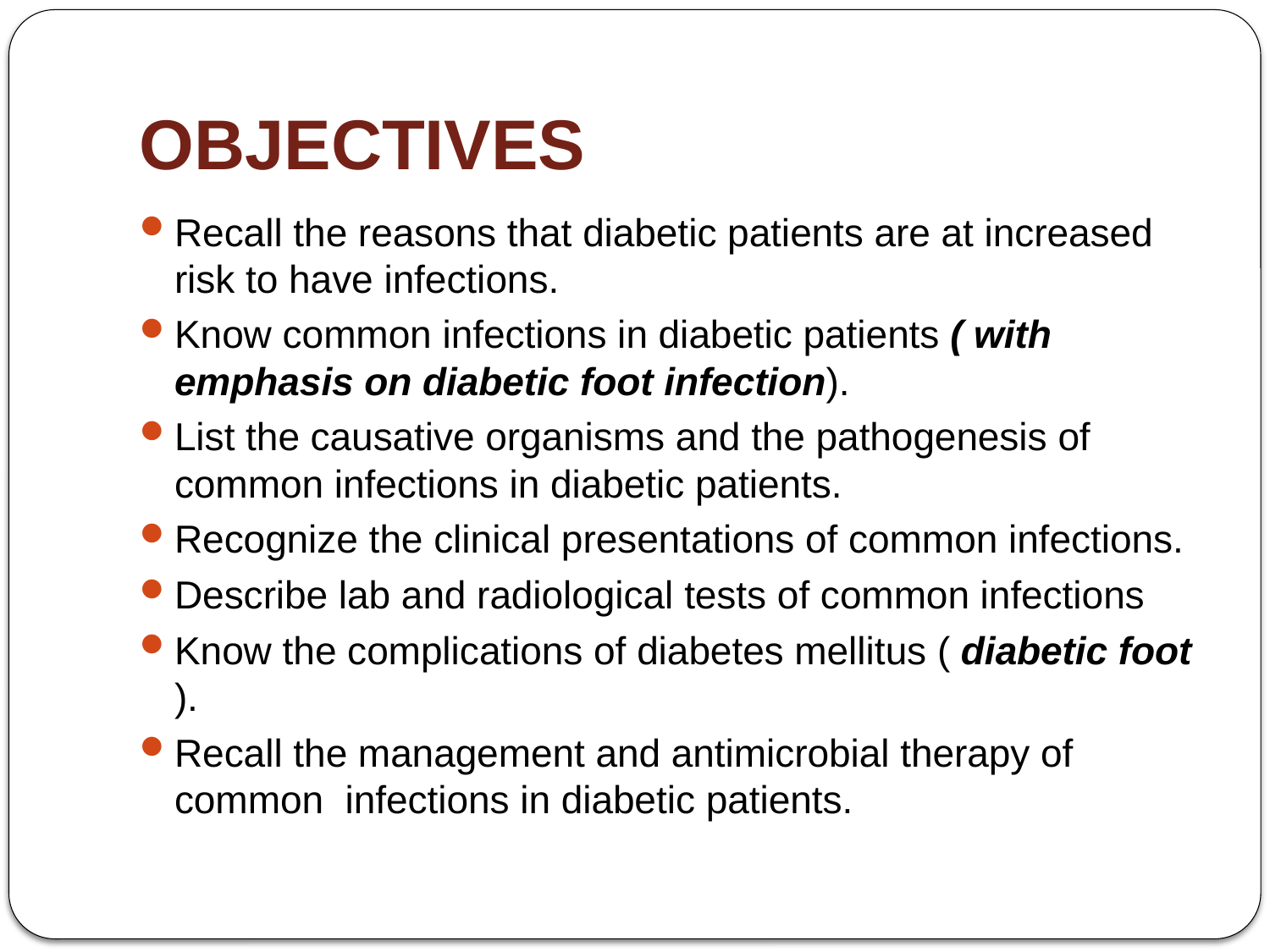

# OBJECTIVES
Recall the reasons that diabetic patients are at increased risk to have infections.
Know common infections in diabetic patients ( with emphasis on diabetic foot infection).
List the causative organisms and the pathogenesis of common infections in diabetic patients.
Recognize the clinical presentations of common infections.
Describe lab and radiological tests of common infections
Know the complications of diabetes mellitus ( diabetic foot ).
Recall the management and antimicrobial therapy of common  infections in diabetic patients.